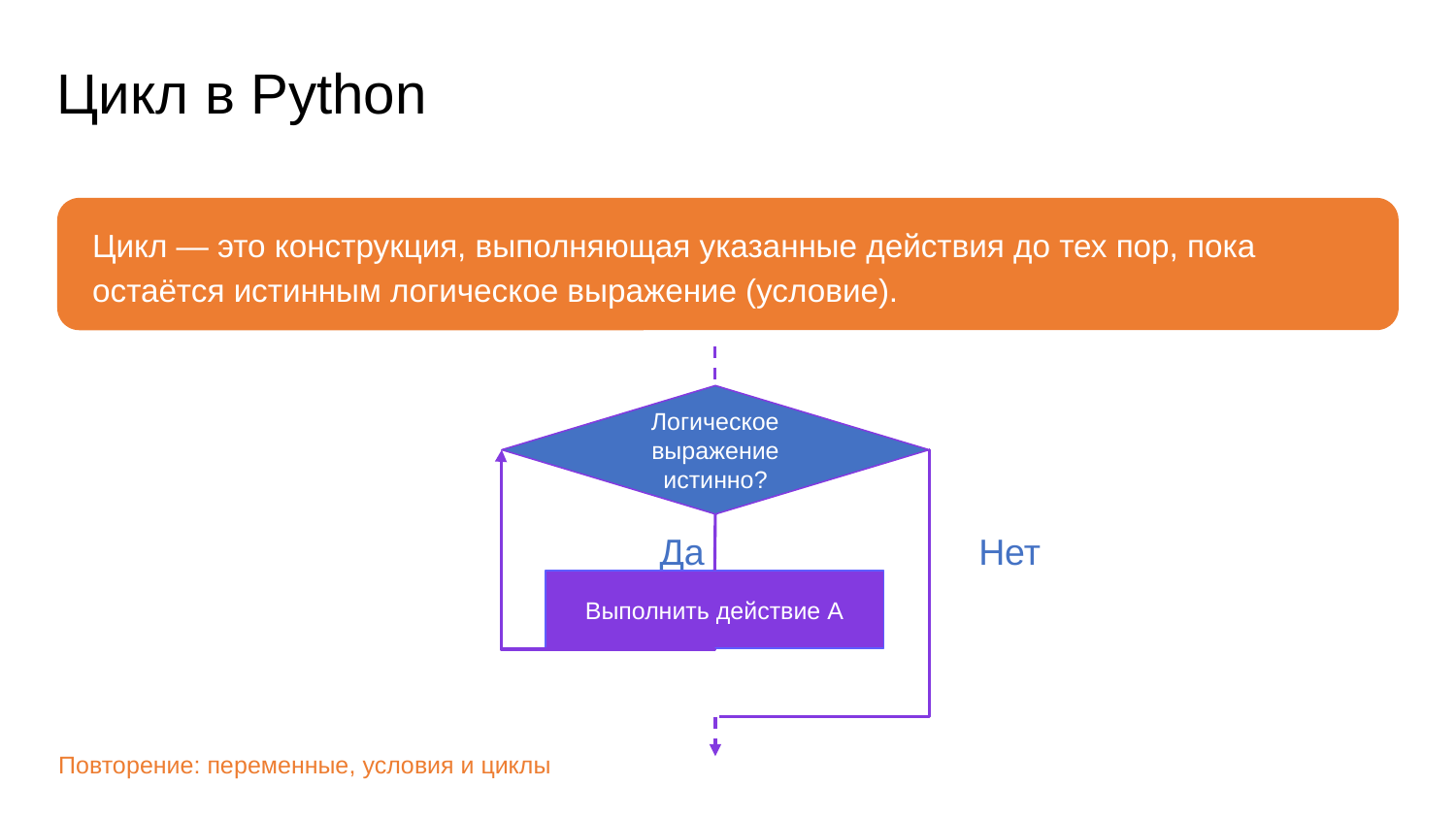

Цикл в Python

Цикл — это конструкция, выполняющая указанные действия до тех пор, пока остаётся истинным логическое выражение (условие).
Логическое выражение истинно?
Нет
Да
Выполнить действие А
Повторение: переменные, условия и циклы